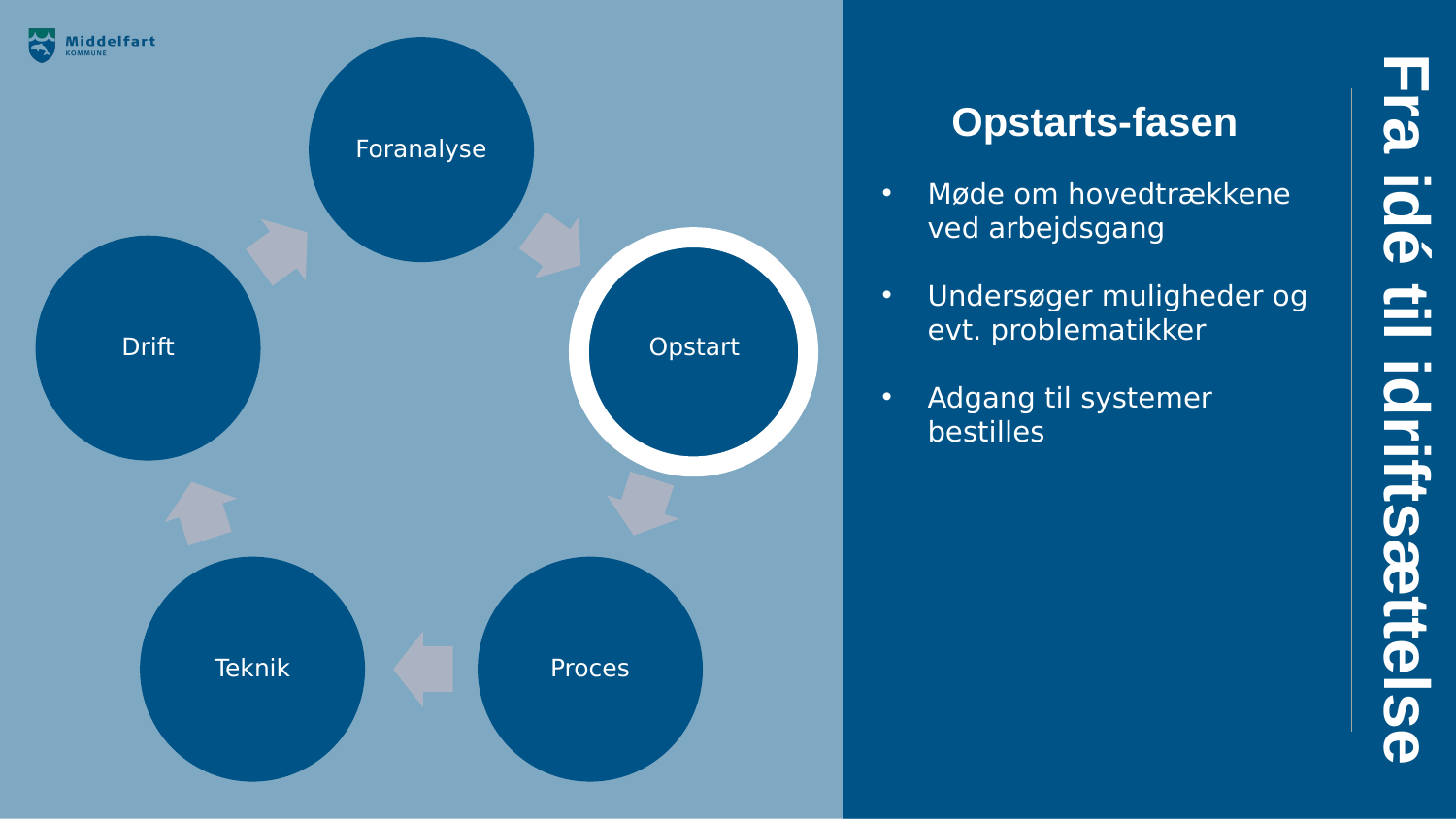

Fra idé til idriftsættelse
Foranalyse

Opstart

Proces

Teknik

Drift

Opstarts-fasen

Møde om hovedtrækkene ved arbejdsgang

Undersøger muligheder og evt. problematikker
Adgang til systemer bestilles